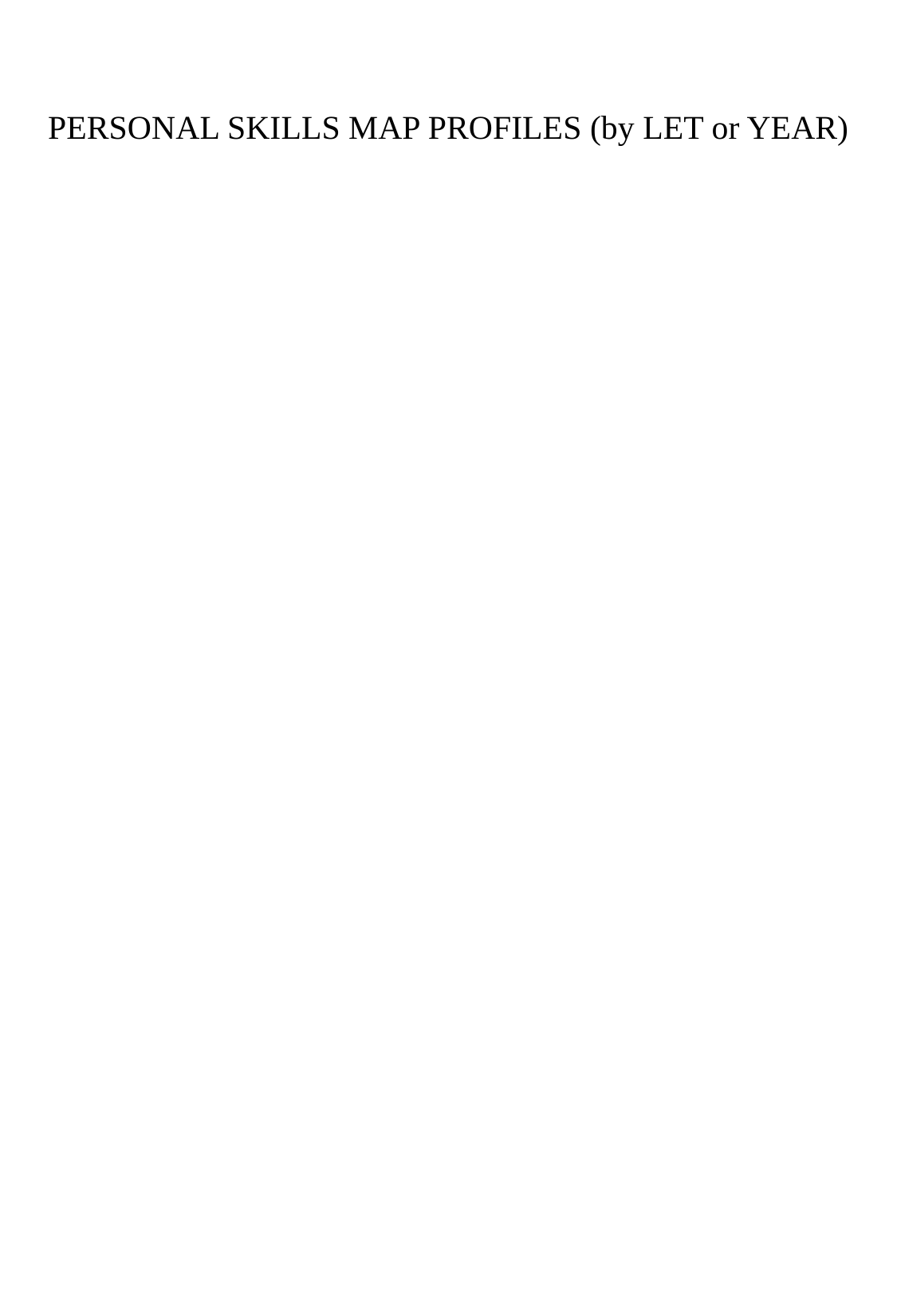

PERSONAL SKILLS MAP PROFILES (by LET or YEAR)